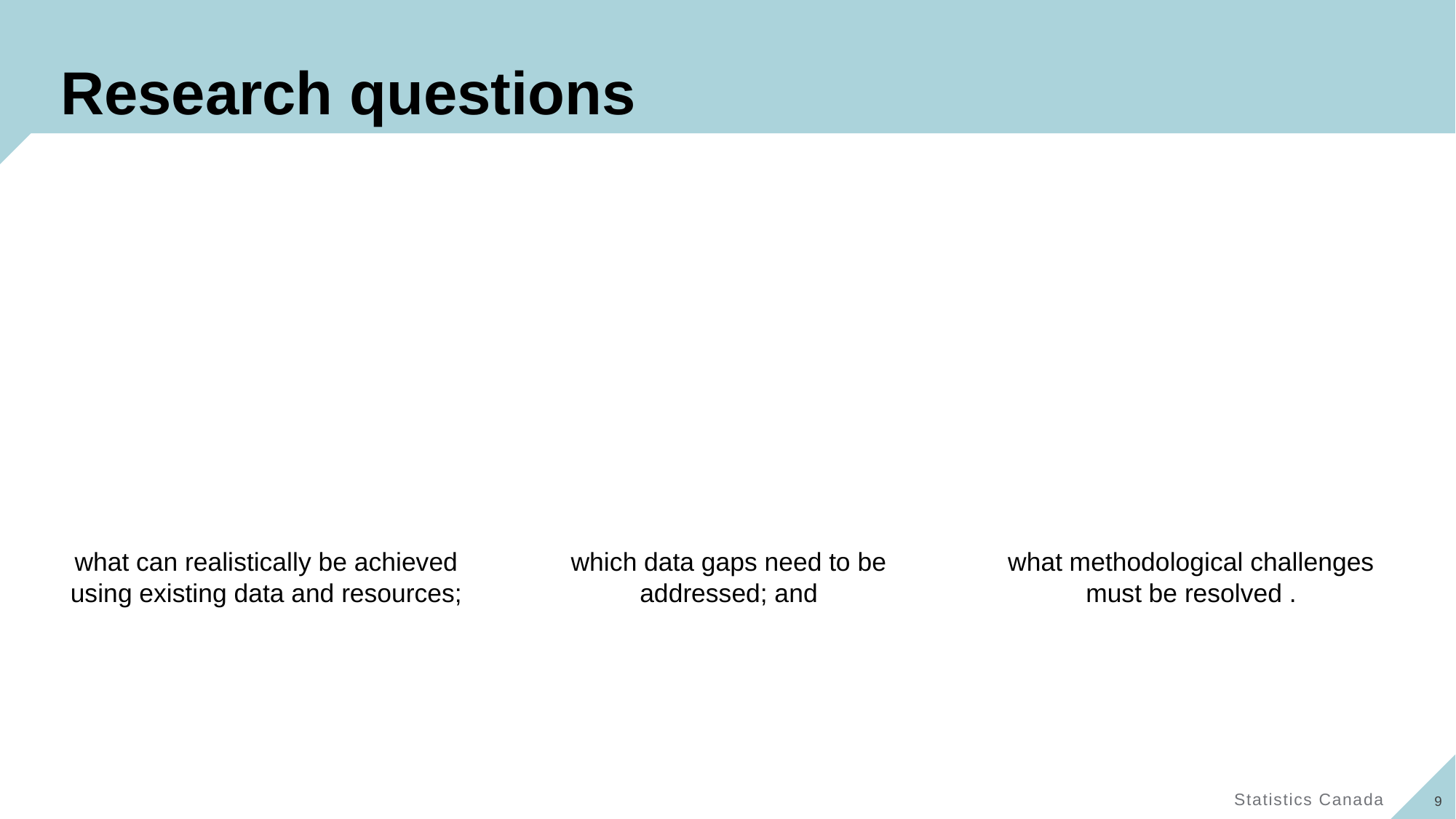

# Research questions
what can realistically be achieved using existing data and resources;
which data gaps need to be addressed; and
what methodological challenges must be resolved .
9